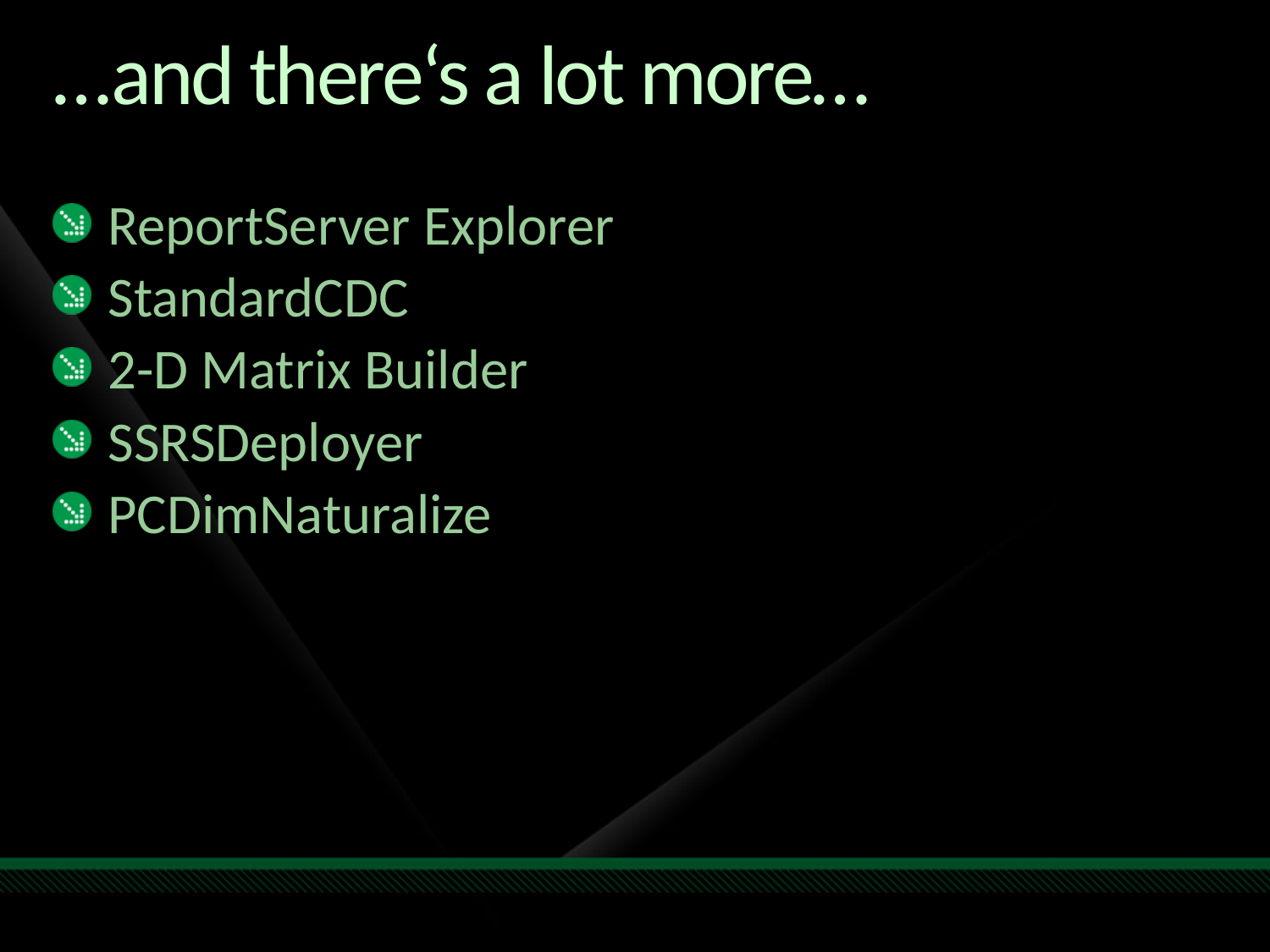

# …and there‘s a lot more…
ReportServer Explorer
StandardCDC
2-D Matrix Builder
SSRSDeployer
PCDimNaturalize